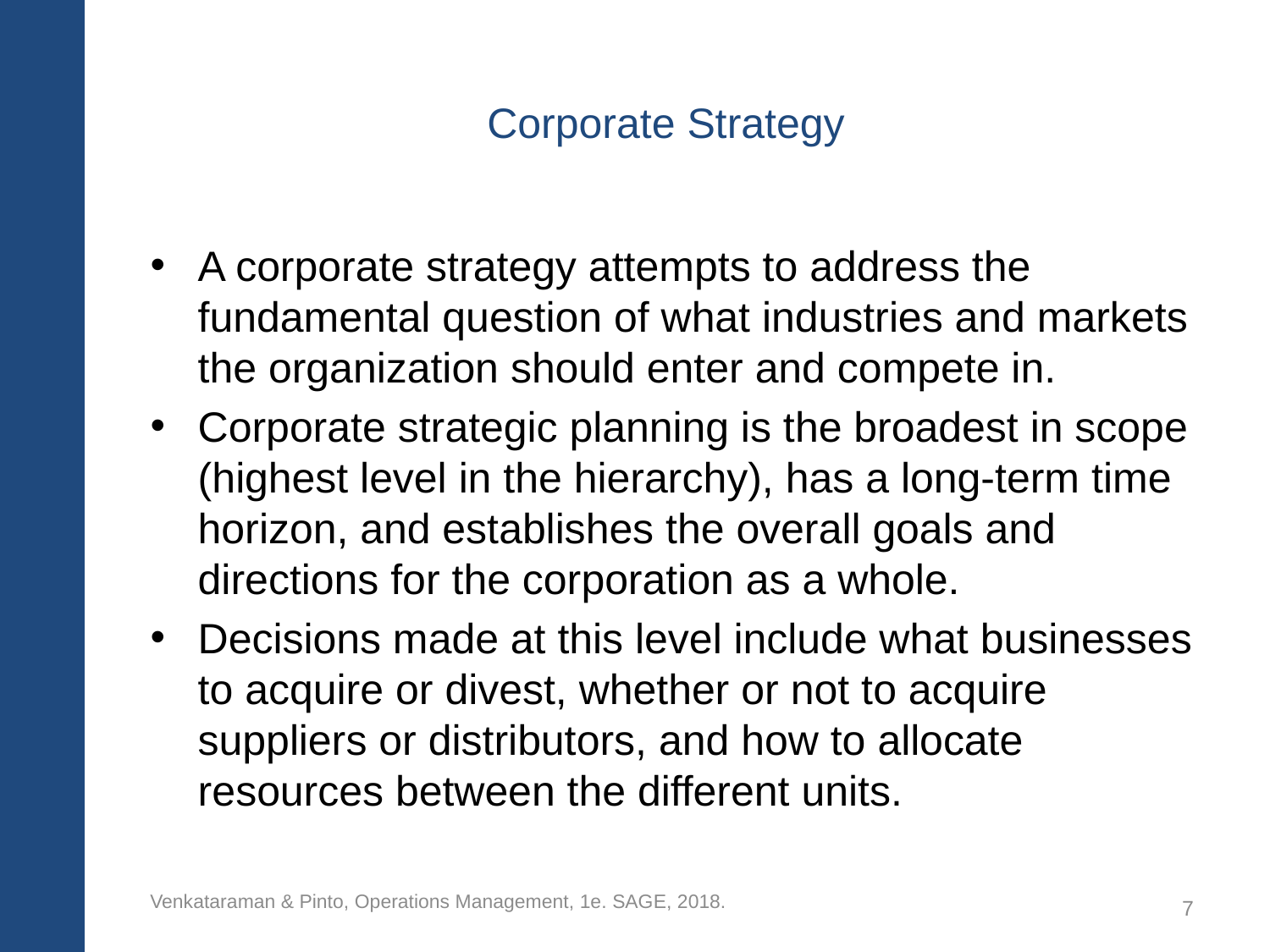

# Corporate Strategy
A corporate strategy attempts to address the fundamental question of what industries and markets the organization should enter and compete in.
Corporate strategic planning is the broadest in scope (highest level in the hierarchy), has a long-term time horizon, and establishes the overall goals and directions for the corporation as a whole.
Decisions made at this level include what businesses to acquire or divest, whether or not to acquire suppliers or distributors, and how to allocate resources between the different units.
Venkataraman & Pinto, Operations Management, 1e. SAGE, 2018.
7